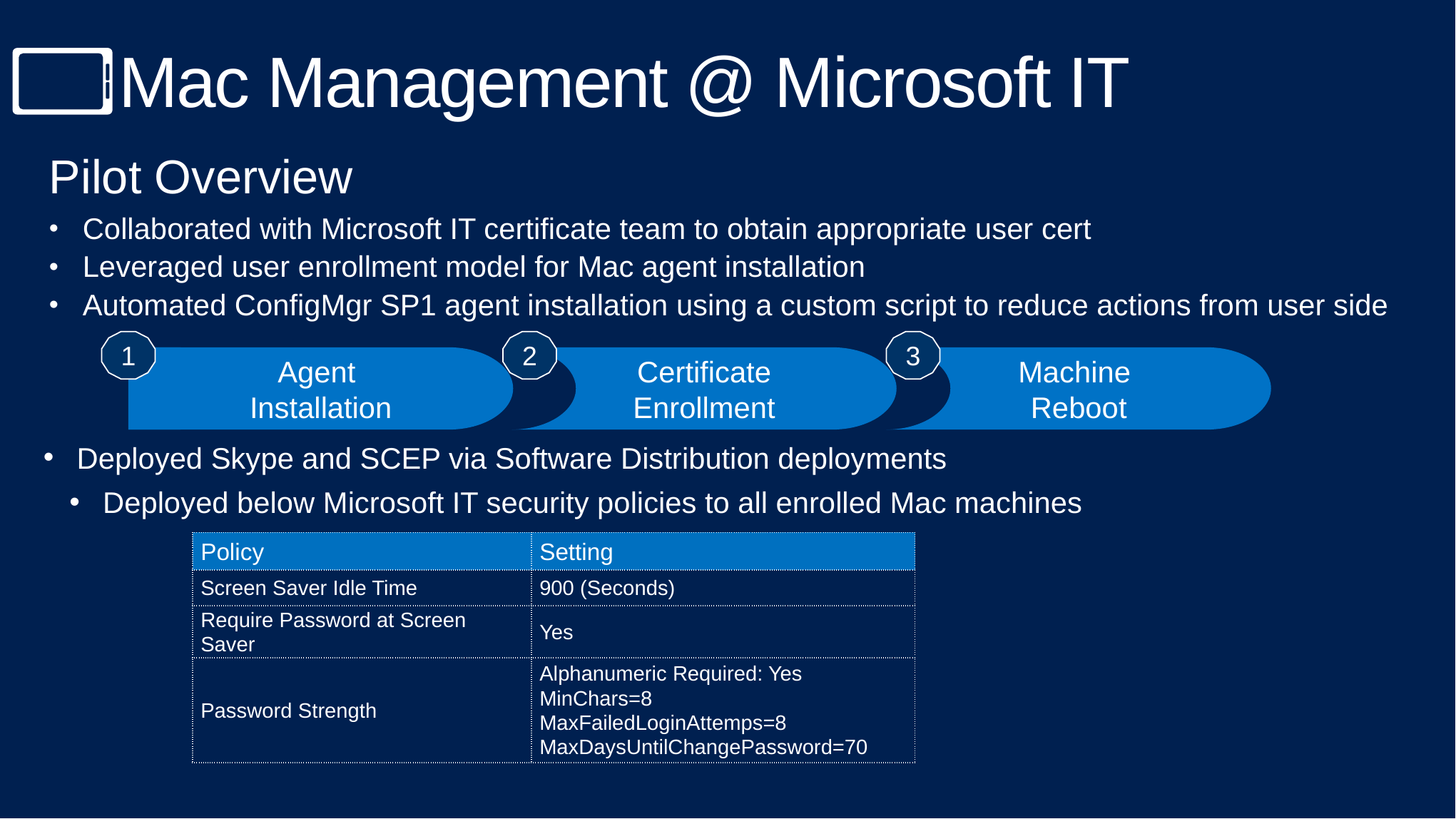

# Mac Management @ Microsoft IT
Pilot Overview

Collaborated with Microsoft IT certificate team to obtain appropriate user cert
Leveraged user enrollment model for Mac agent installation
Automated ConfigMgr SP1 agent installation using a custom script to reduce actions from user side

1
Agent
Installation

2
Certificate Enrollment
3
Machine
Reboot
Deployed Skype and SCEP via Software Distribution deployments
Deployed below Microsoft IT security policies to all enrolled Mac machines
| Policy | Setting |
| --- | --- |
| Screen Saver Idle Time | 900 (Seconds) |
| Require Password at Screen Saver | Yes |
| Password Strength | Alphanumeric Required: Yes MinChars=8 MaxFailedLoginAttemps=8 MaxDaysUntilChangePassword=70 |